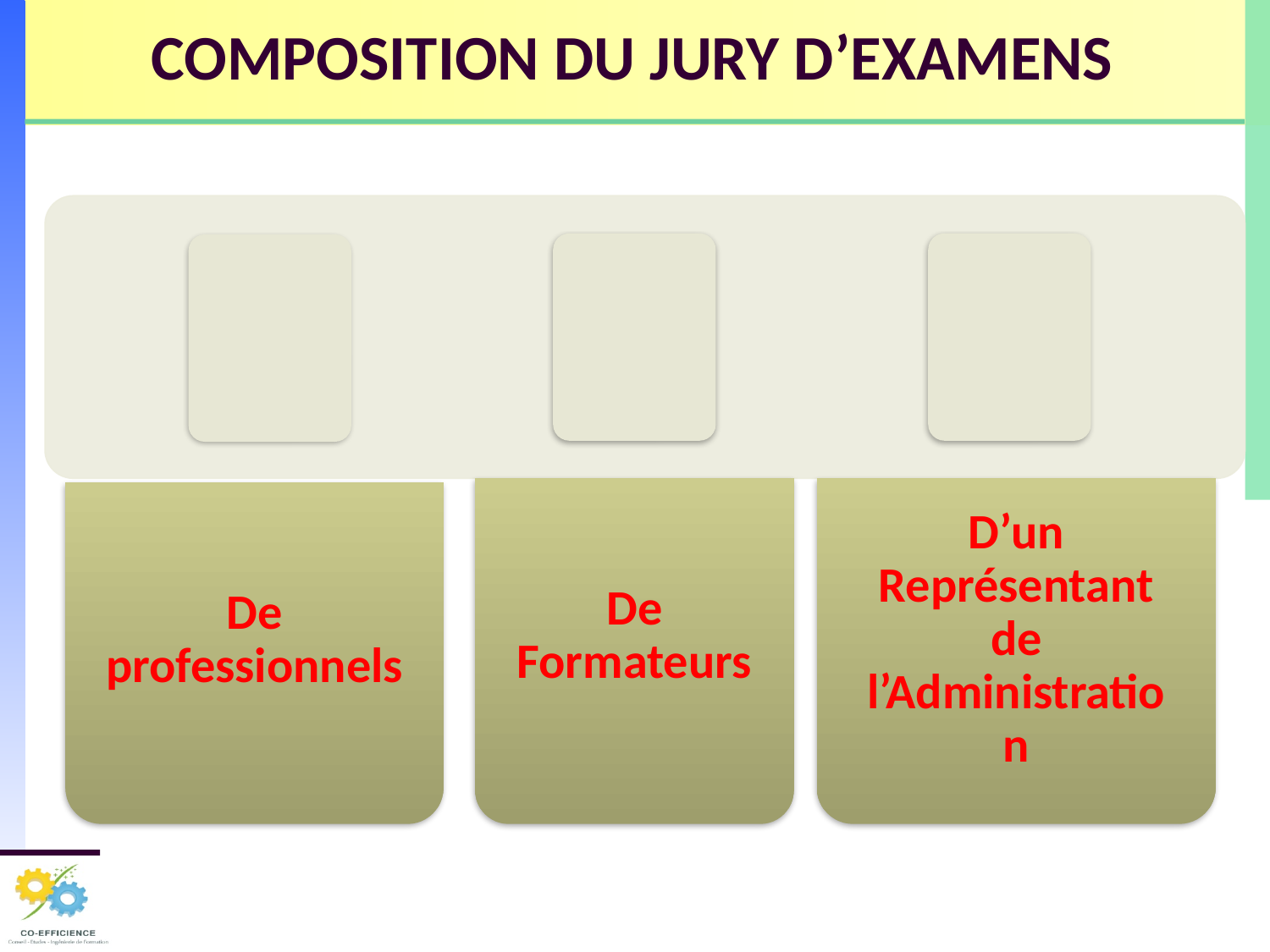

# COMPOSITION DU JURY D’EXAMENS

De professionnels

De Formateurs

D’un Représentant de l’Administration